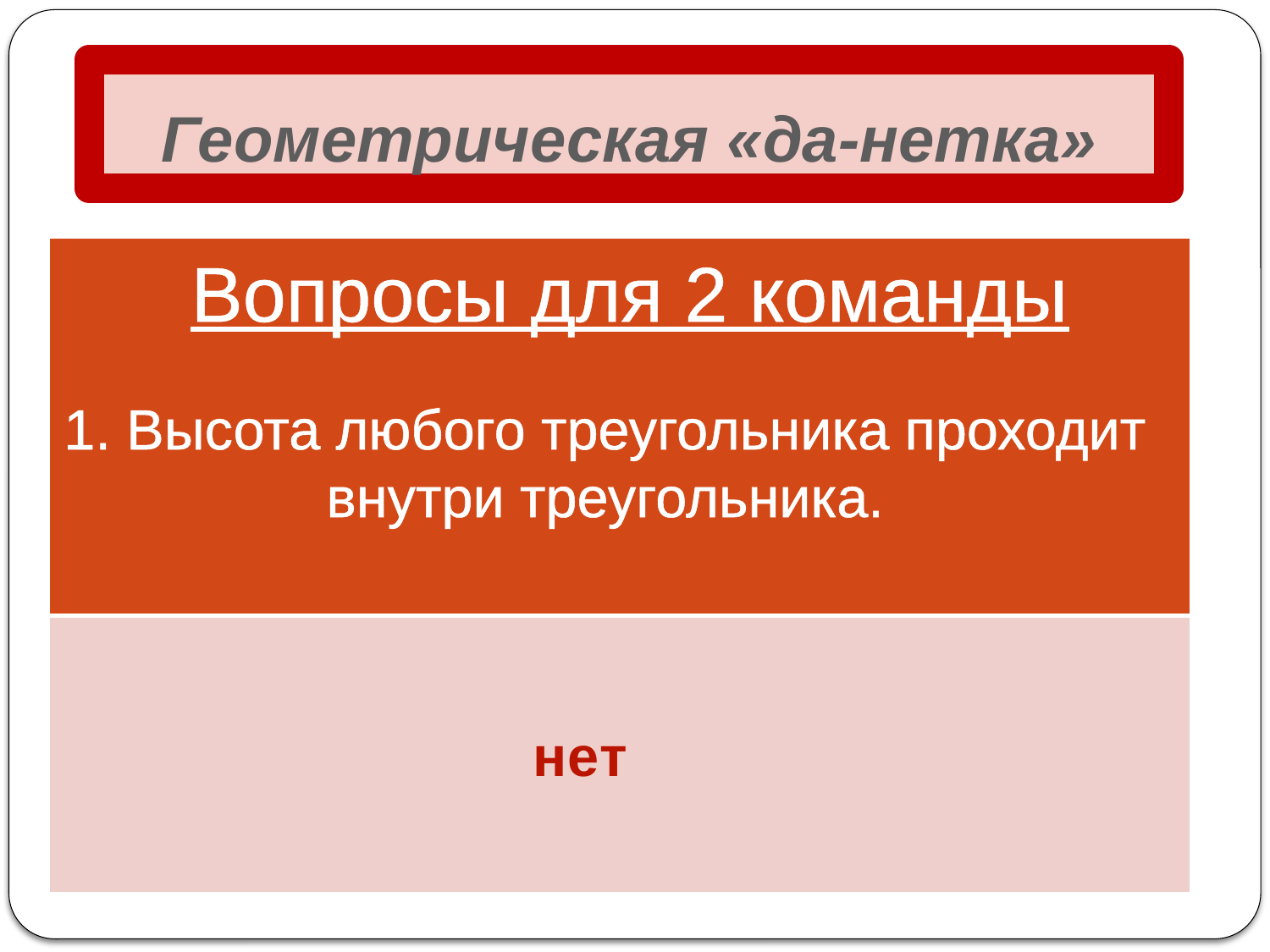

# Геометрическая «да-нетка»
Вопросы для 2 команды
|  |
| --- |
|  |
1. Высота любого треугольника проходит внутри треугольника.
нет